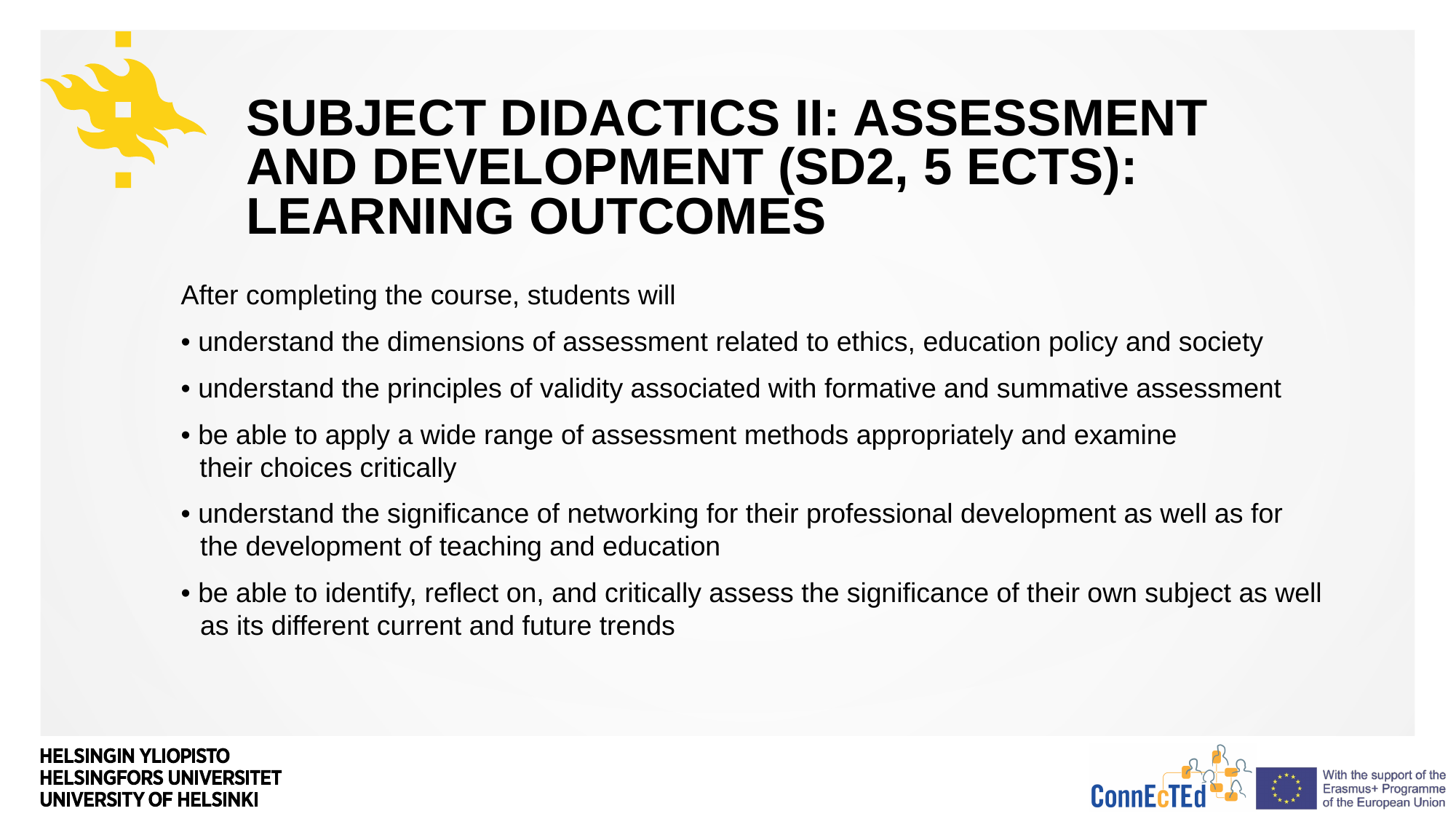

# SUBJECT DIDACTICS II: ASSESSMENT AND DEVELOPMENT (SD2, 5 ECTS): LEARNING OUTCOMES

After completing the course, students will
• understand the dimensions of assessment related to ethics, education policy and society
• understand the principles of validity associated with formative and summative assessment
• be able to apply a wide range of assessment methods appropriately and examine their choices critically
• understand the significance of networking for their professional development as well as for the development of teaching and education
• be able to identify, reflect on, and critically assess the significance of their own subject as well as its different current and future trends